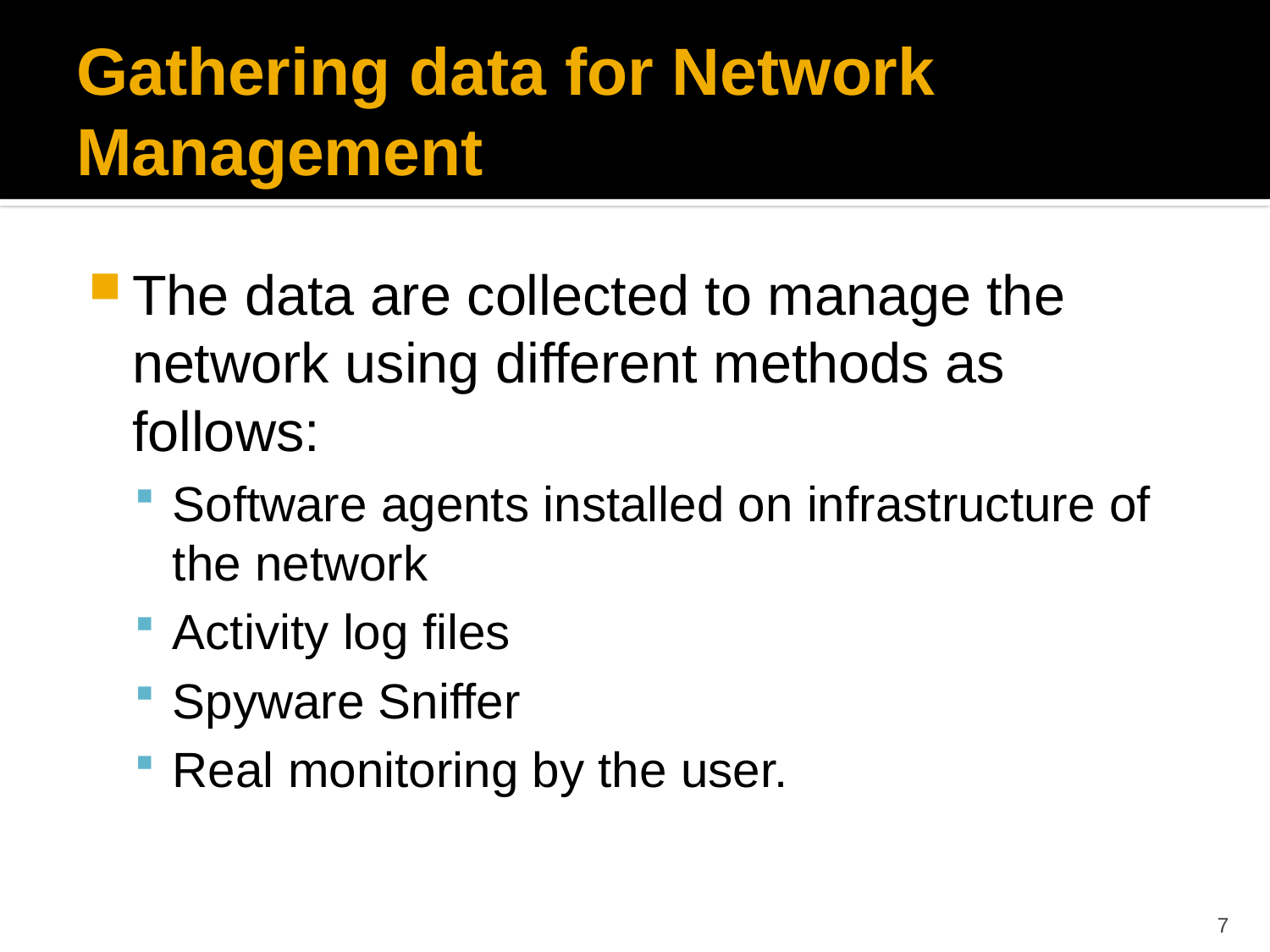

# Gathering data for Network Management
The data are collected to manage the network using different methods as follows:
Software agents installed on infrastructure of the network
Activity log files
Spyware Sniffer
Real monitoring by the user.

7